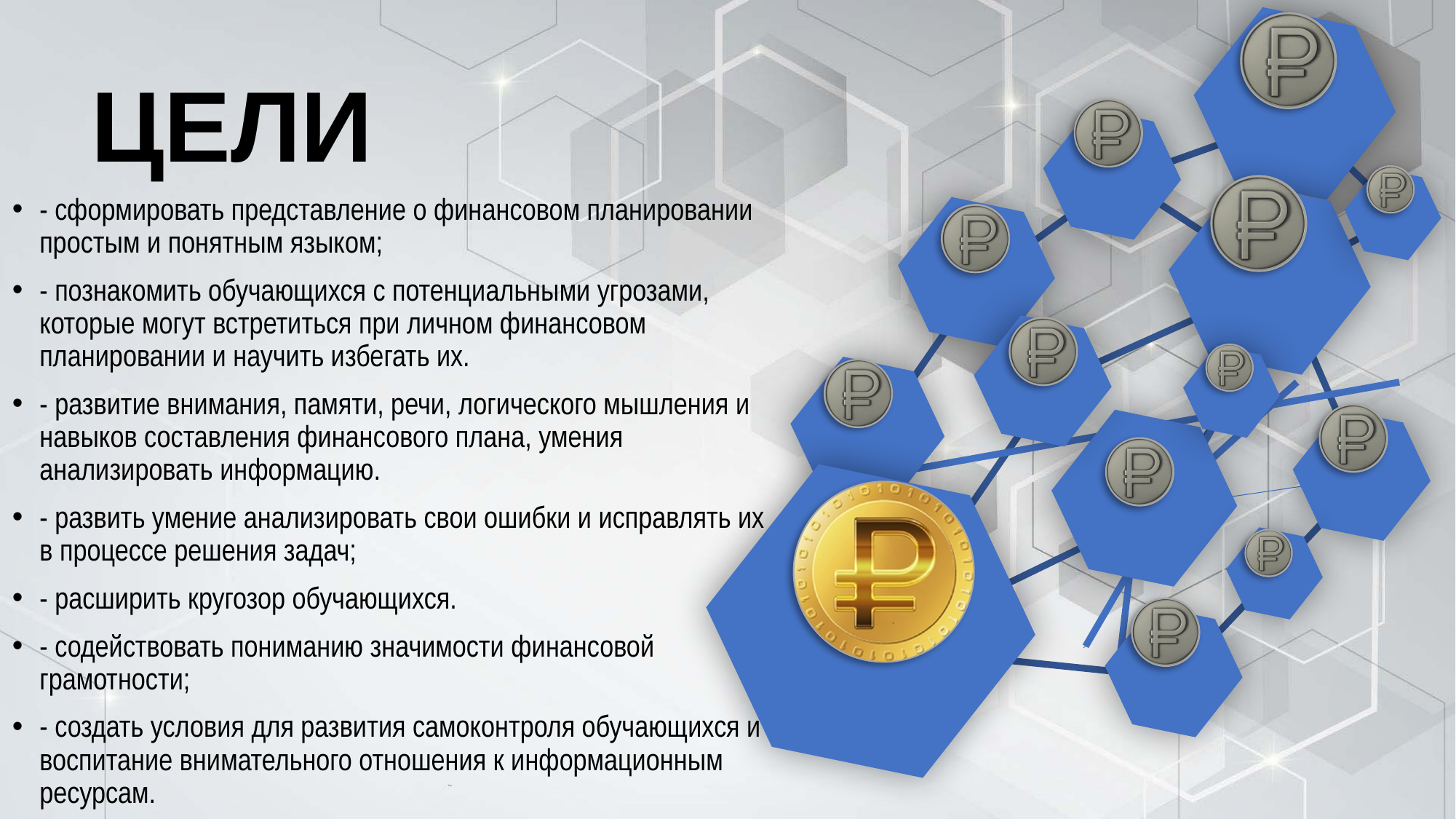

ЦЕЛИ

- сформировать представление о финансовом планировании простым и понятным языком;
- познакомить обучающихся с потенциальными угрозами, которые могут встретиться при личном финансовом планировании и научить избегать их.
- развитие внимания, памяти, речи, логического мышления и навыков составления финансового плана, умения анализировать информацию.
- развить умение анализировать свои ошибки и исправлять их в процессе решения задач;
- расширить кругозор обучающихся.
- содействовать пониманию значимости финансовой грамотности;
- создать условия для развития самоконтроля обучающихся и воспитание внимательного отношения к информационным ресурсам.